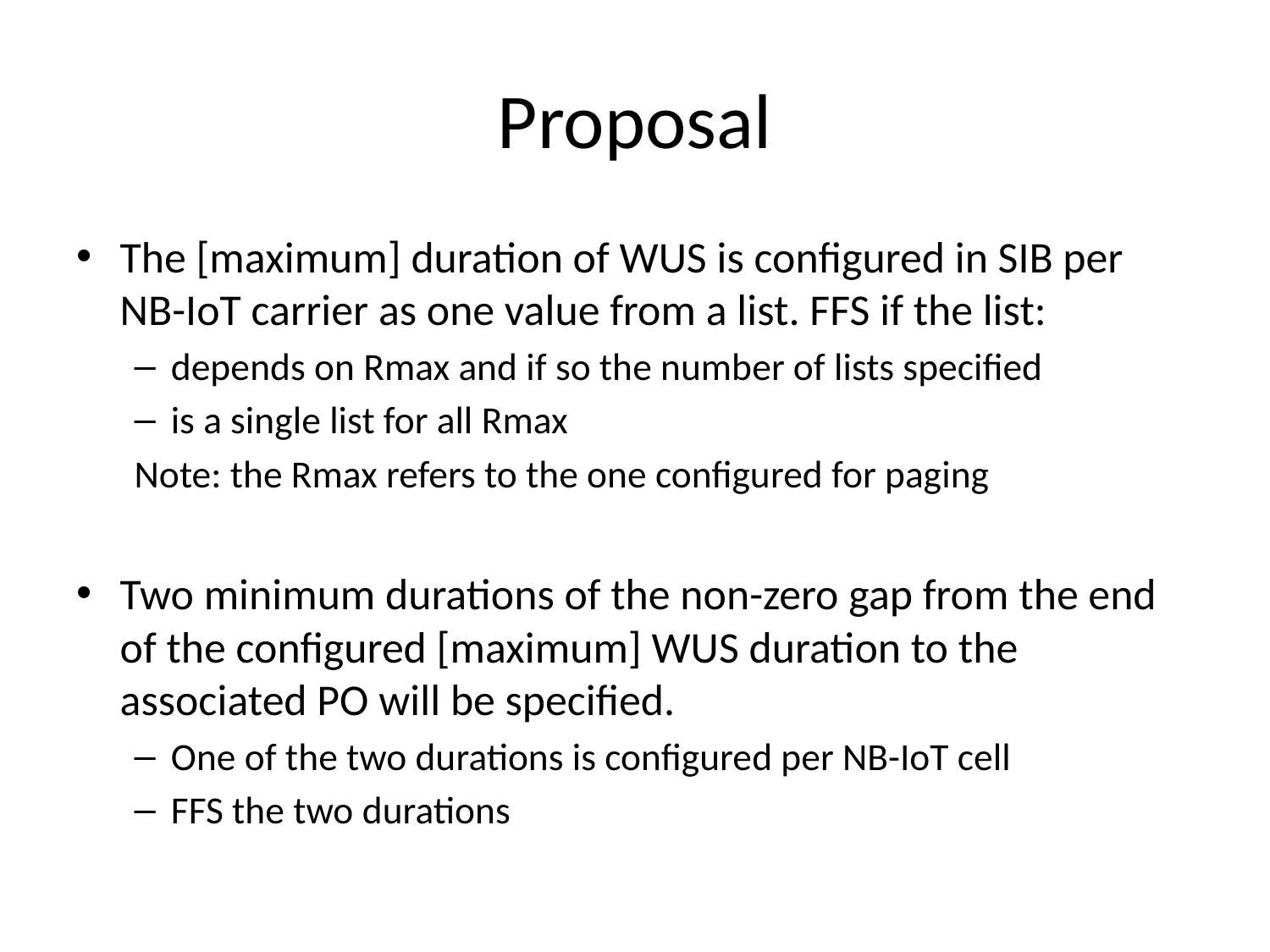

# Proposal
The [maximum] duration of WUS is configured in SIB per NB-IoT carrier as one value from a list. FFS if the list:
depends on Rmax and if so the number of lists specified
is a single list for all Rmax
Note: the Rmax refers to the one configured for paging

Two minimum durations of the non-zero gap from the end of the configured [maximum] WUS duration to the associated PO will be specified.
One of the two durations is configured per NB-IoT cell
FFS the two durations